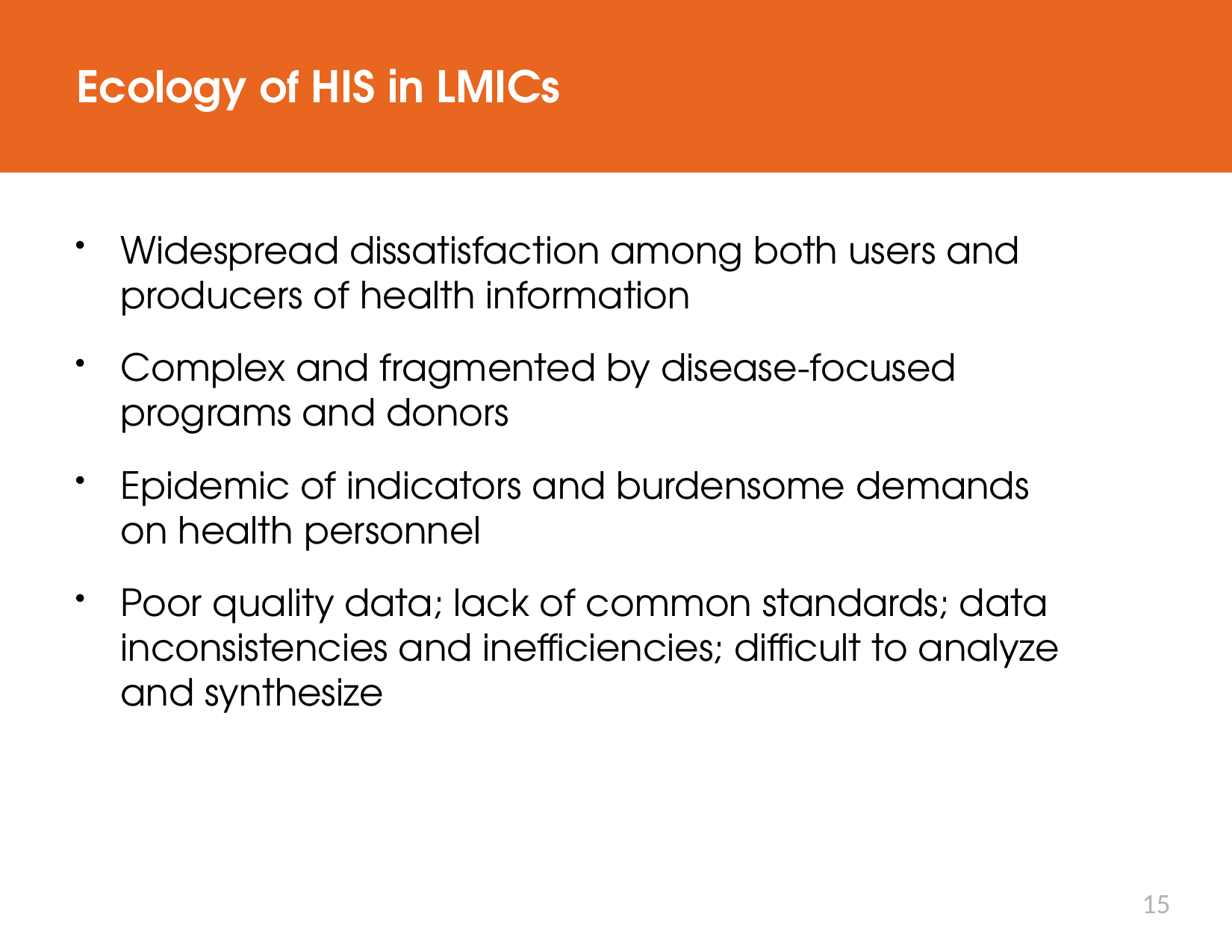

# Ecology of HIS in LMICs

Widespread dissatisfaction among both users and producers of health information
Complex and fragmented by disease-focused programs and donors
Epidemic of indicators and burdensome demands on health personnel
Poor quality data; lack of common standards; data inconsistencies and inefficiencies; difficult to analyze and synthesize
15